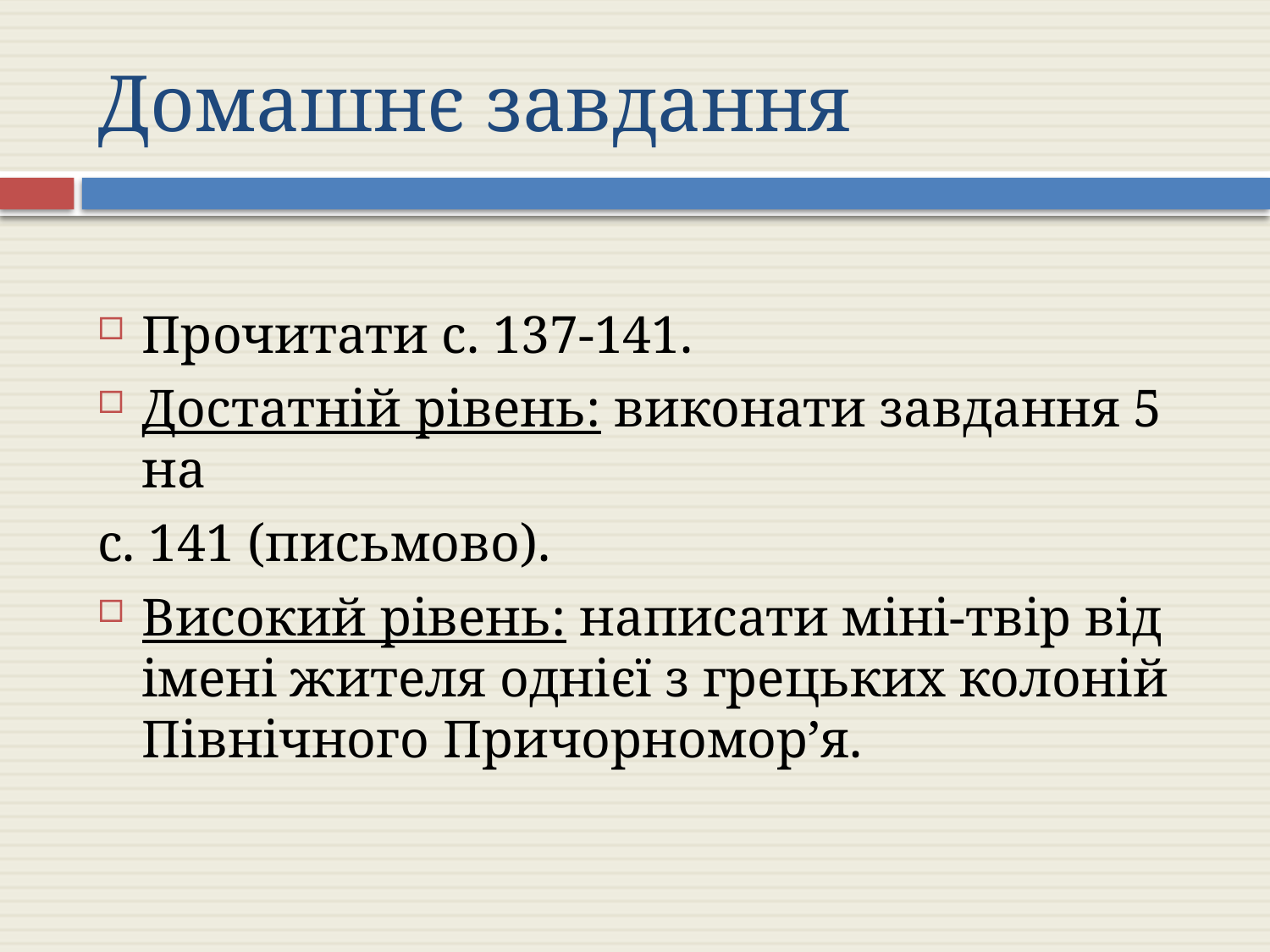

# Домашнє завдання

Прочитати с. 137-141.
Достатній рівень: виконати завдання 5 на
с. 141 (письмово).
Високий рівень: написати міні-твір від імені жителя однієї з грецьких колоній Північного Причорномор’я.